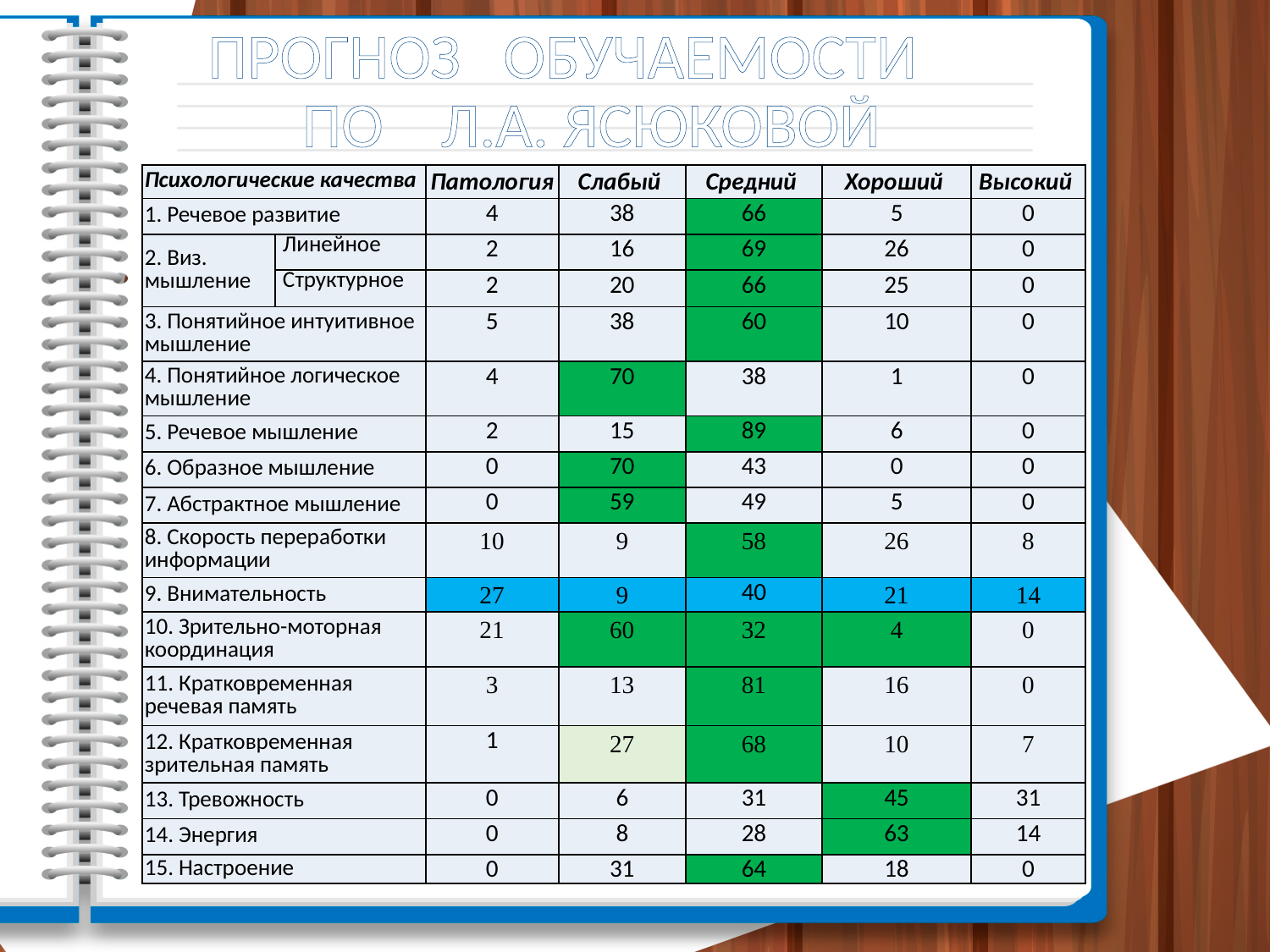

# ПРОГНОЗ   ОБУЧАЕМОСТИ ПО    Л.А. ЯСЮКОВОЙ
| Психологические качества |  | Патология | Слабый | Средний | Хороший | Высокий |
| --- | --- | --- | --- | --- | --- | --- |
| 1. Речевое развитие |  | 4 | 38 | 66 | 5 | 0 |
| 2. Виз. мышление | Линейное | 2 | 16 | 69 | 26 | 0 |
|  | Структурное | 2 | 20 | 66 | 25 | 0 |
| 3. Понятийное интуитивное мышление |  | 5 | 38 | 60 | 10 | 0 |
| 4. Понятийное логическое мышление |  | 4 | 70 | 38 | 1 | 0 |
| 5. Речевое мышление |  | 2 | 15 | 89 | 6 | 0 |
| 6. Образное мышление |  | 0 | 70 | 43 | 0 | 0 |
| 7. Абстрактное мышление |  | 0 | 59 | 49 | 5 | 0 |
| 8. Скорость переработки информации |  | 10 | 9 | 58 | 26 | 8 |
| 9. Внимательность |  | 27 | 9 | 40 | 21 | 14 |
| 10. Зрительно-моторная координация |  | 21 | 60 | 32 | 4 | 0 |
| 11. Кратковременная речевая память |  | 3 | 13 | 81 | 16 | 0 |
| 12. Кратковременная зрительная память |  | 1 | 27 | 68 | 10 | 7 |
| 13. Тревожность |  | 0 | 6 | 31 | 45 | 31 |
| 14. Энергия |  | 0 | 8 | 28 | 63 | 14 |
| 15. Настроение |  | 0 | 31 | 64 | 18 | 0 |